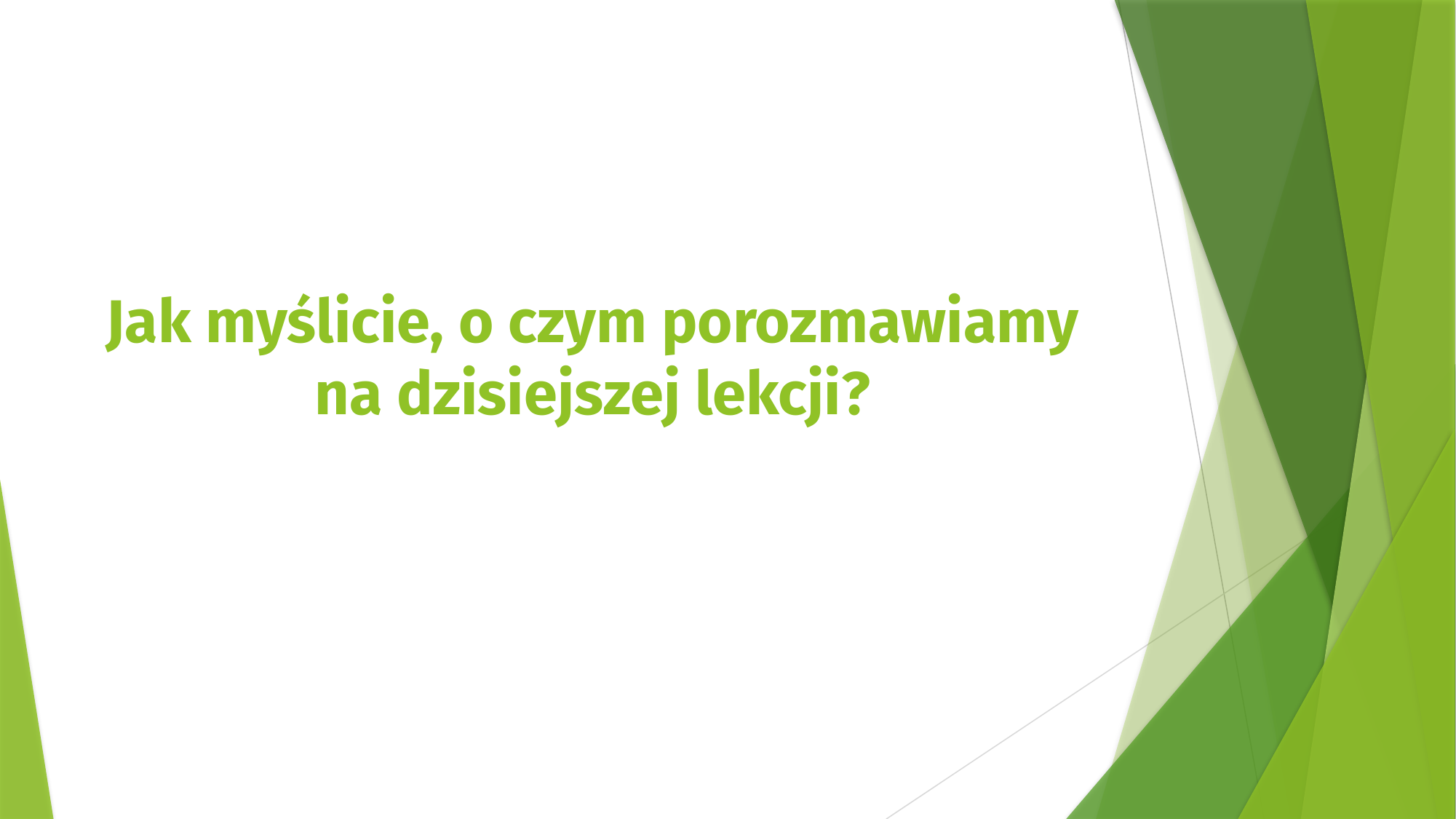

# Jak myślicie, o czym porozmawiamy na dzisiejszej lekcji?